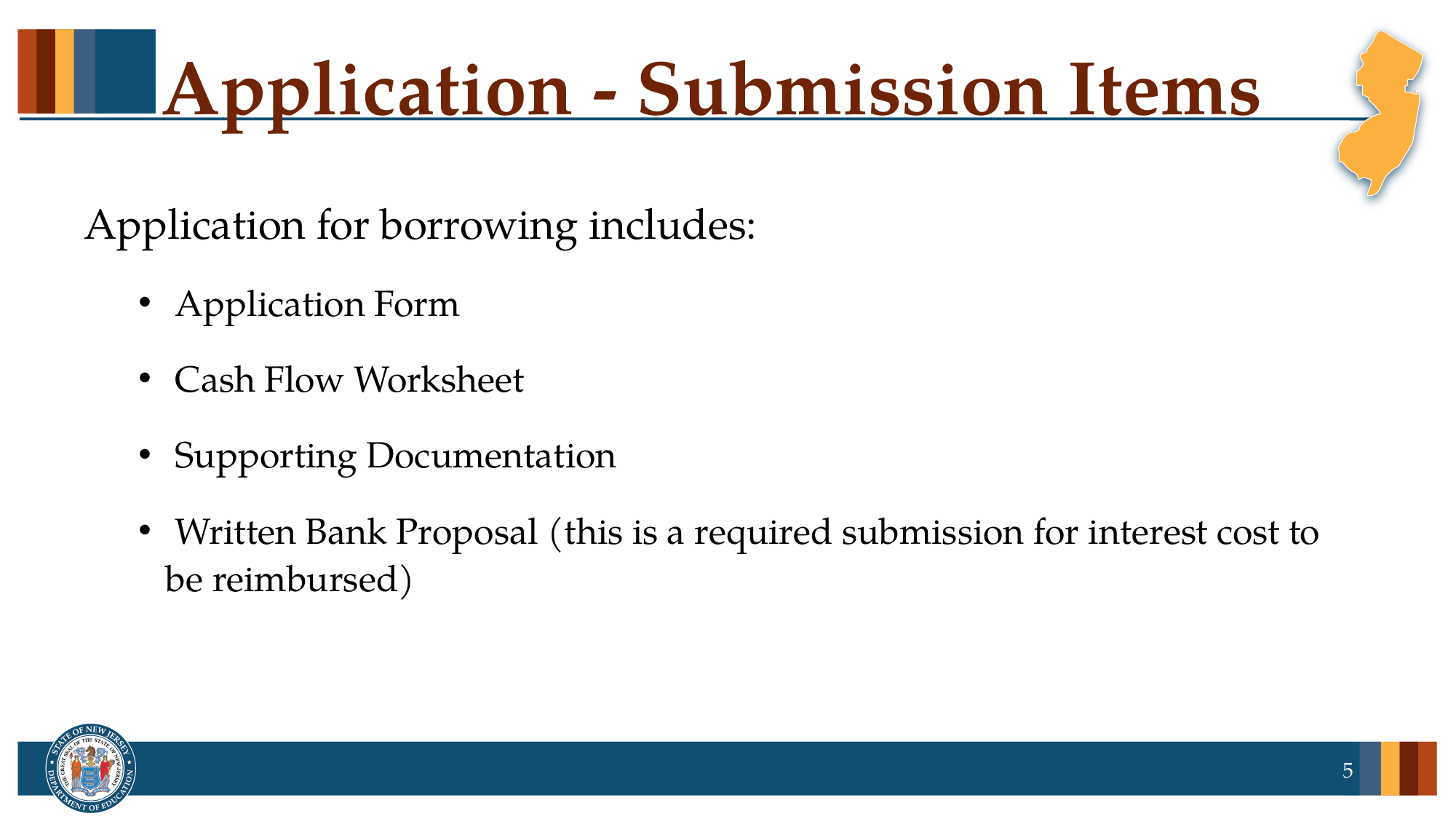

# Application - Submission Items
Application for borrowing includes:
 Application Form
 Cash Flow Worksheet
 Supporting Documentation
 Written Bank Proposal (this is a required submission for interest cost to be reimbursed)
5